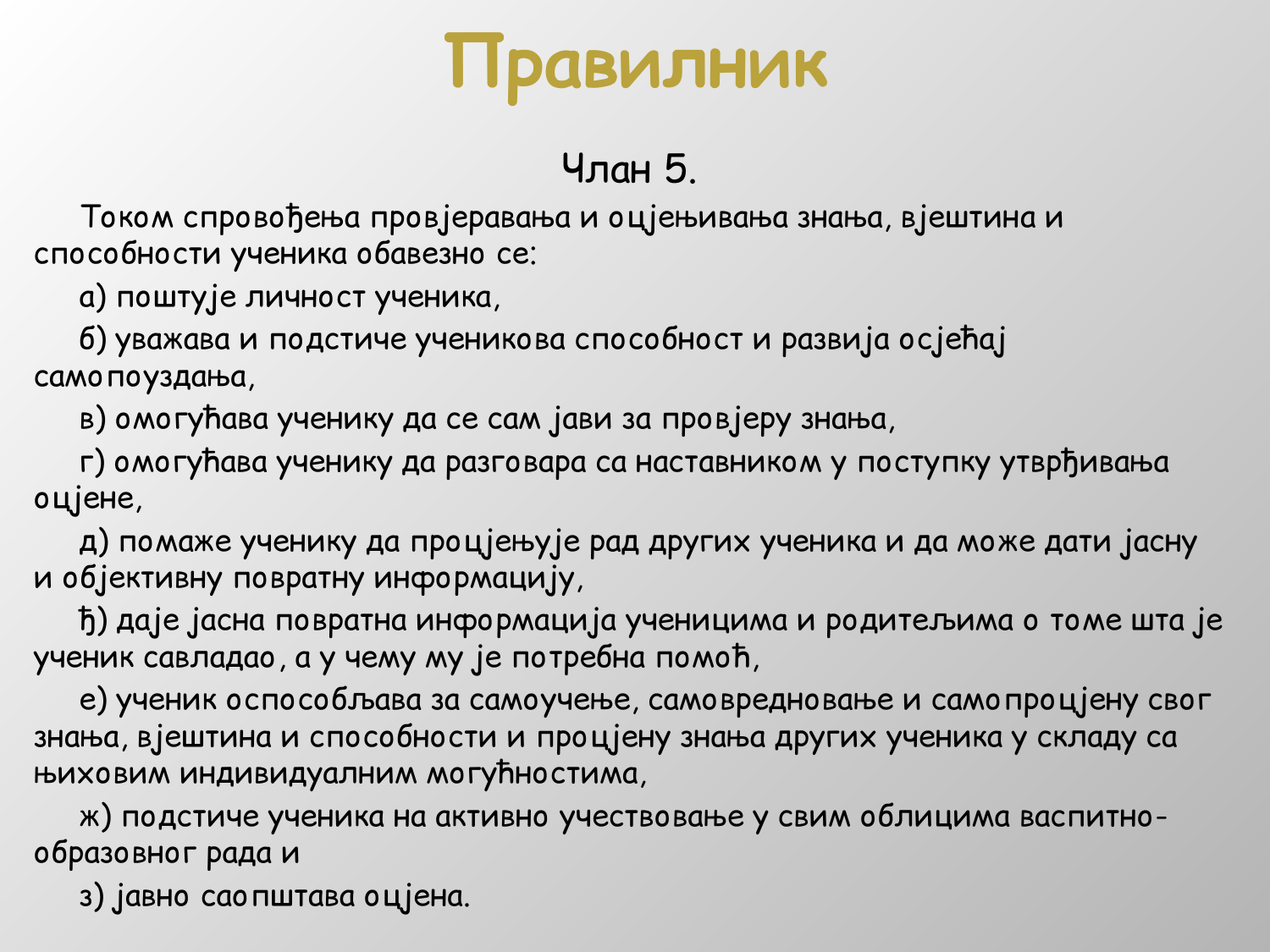

# Правилник
Члан 5.
     Током спровођења провјеравања и оцјењивања знања, вјештинa и способности ученика обавезно се:
     а) поштује личност ученика,
     б) уважава и подстиче ученикова способност и развија осјећај самопоуздања,
     в) омогућава ученику да се сам јави за провјеру знања,
     г) омогућава ученику да разговара са наставником у поступку утврђивања оцјене,
     д) помаже ученику да процјењује рад других ученика и да може дати јасну и објективну повратну информацију,
     ђ) даје јасна повратна информација ученицима и родитељима о томе шта је ученик савладао, а у чему му је потребна помоћ,
     е) ученик оспособљава за самоучење, самовредновање и самопроцјену свог знања, вјештина и способности и процјену знања других ученика у складу са њиховим индивидуалним могућностима,
     ж) подстиче ученика на активно учествовање у свим облицима васпитно-образовног рада и
     з) јавно саопштава оцјена.